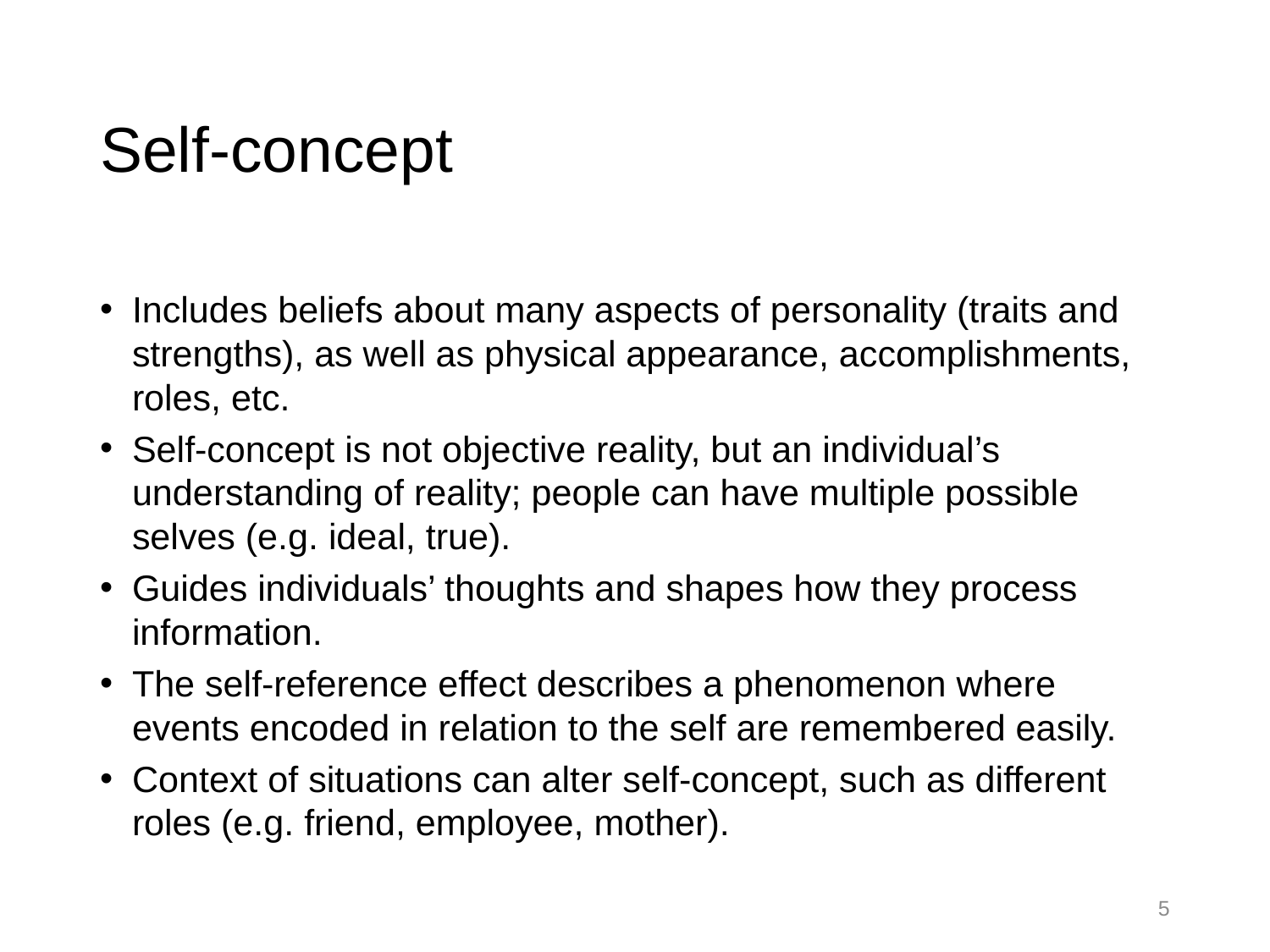

# Self-concept
Includes beliefs about many aspects of personality (traits and strengths), as well as physical appearance, accomplishments, roles, etc.
Self-concept is not objective reality, but an individual’s understanding of reality; people can have multiple possible selves (e.g. ideal, true).
Guides individuals’ thoughts and shapes how they process information.
The self-reference effect describes a phenomenon where events encoded in relation to the self are remembered easily.
Context of situations can alter self-concept, such as different roles (e.g. friend, employee, mother).
5